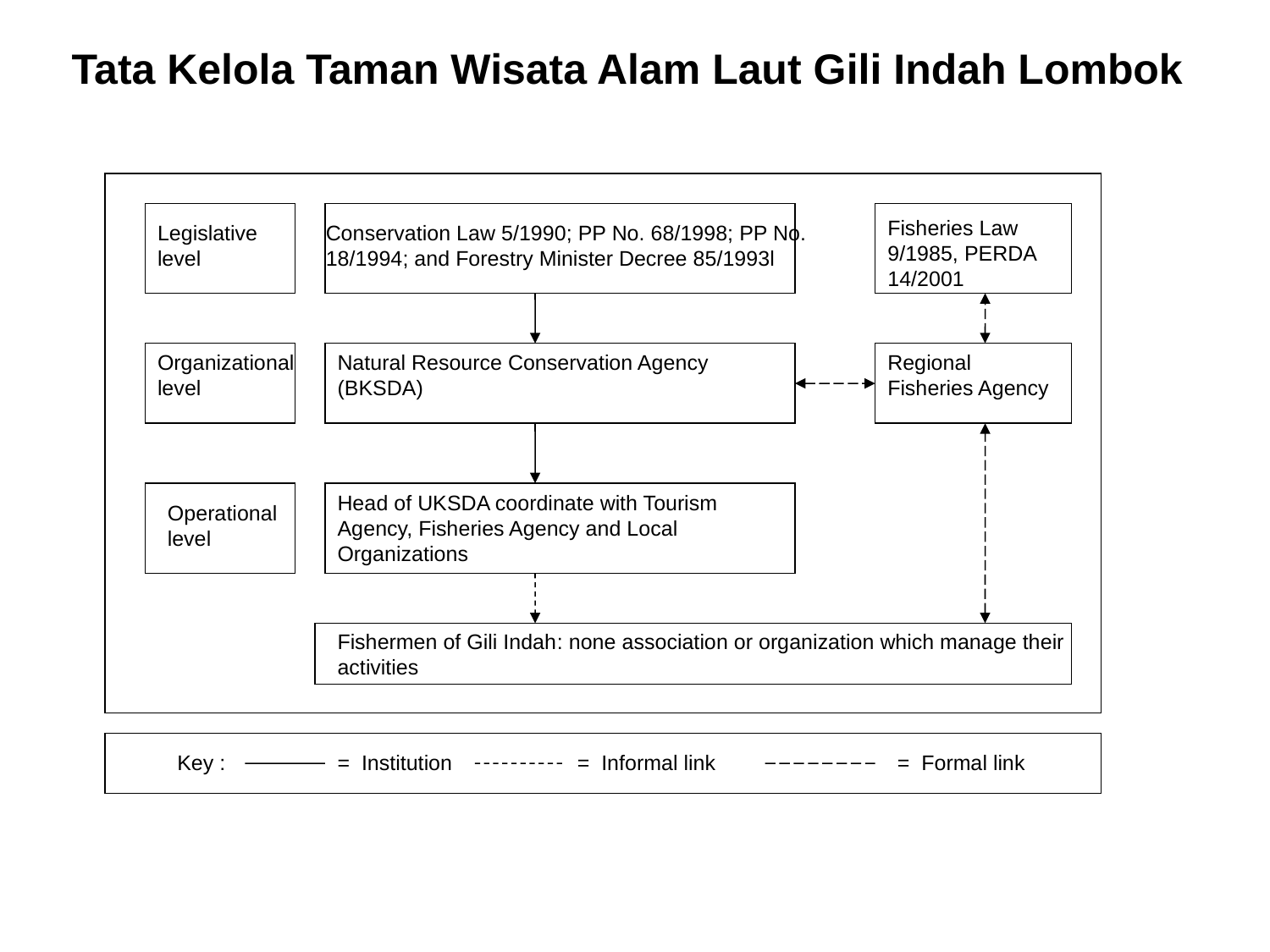

Tata Kelola Taman Wisata Alam Laut Gili Indah Lombok

Fisheries Law 9/1985, PERDA 14/2001
Legislative level
Conservation Law 5/1990; PP No. 68/1998; PP No. 18/1994; and Forestry Minister Decree 85/1993l

Organizational  level

Natural Resource Conservation Agency (BKSDA)

Regional Fisheries Agency

Head of UKSDA coordinate with Tourism Agency, Fisheries Agency and Local Organizations
Operational  level

Fishermen of Gili Indah: none association or organization which manage their activities

Key :
=  Institution
=  Informal link
=  Formal link